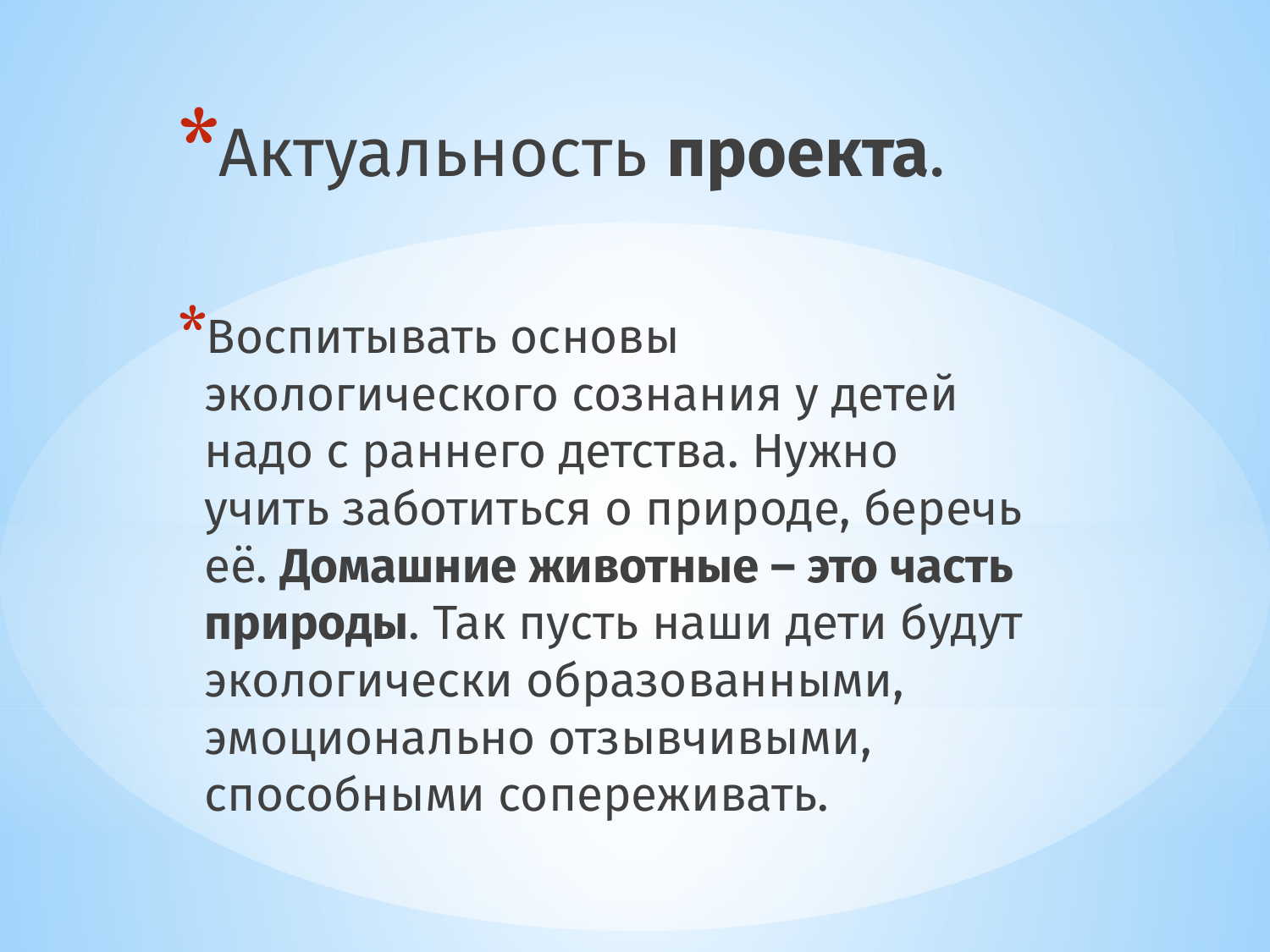

#
Актуальность проекта.

Воспитывать основы экологического сознания у детей надо с раннего детства. Нужно учить заботиться о природе, беречь её. Домашние животные – это часть природы. Так пусть наши дети будут экологически образованными, эмоционально отзывчивыми, способными сопереживать.